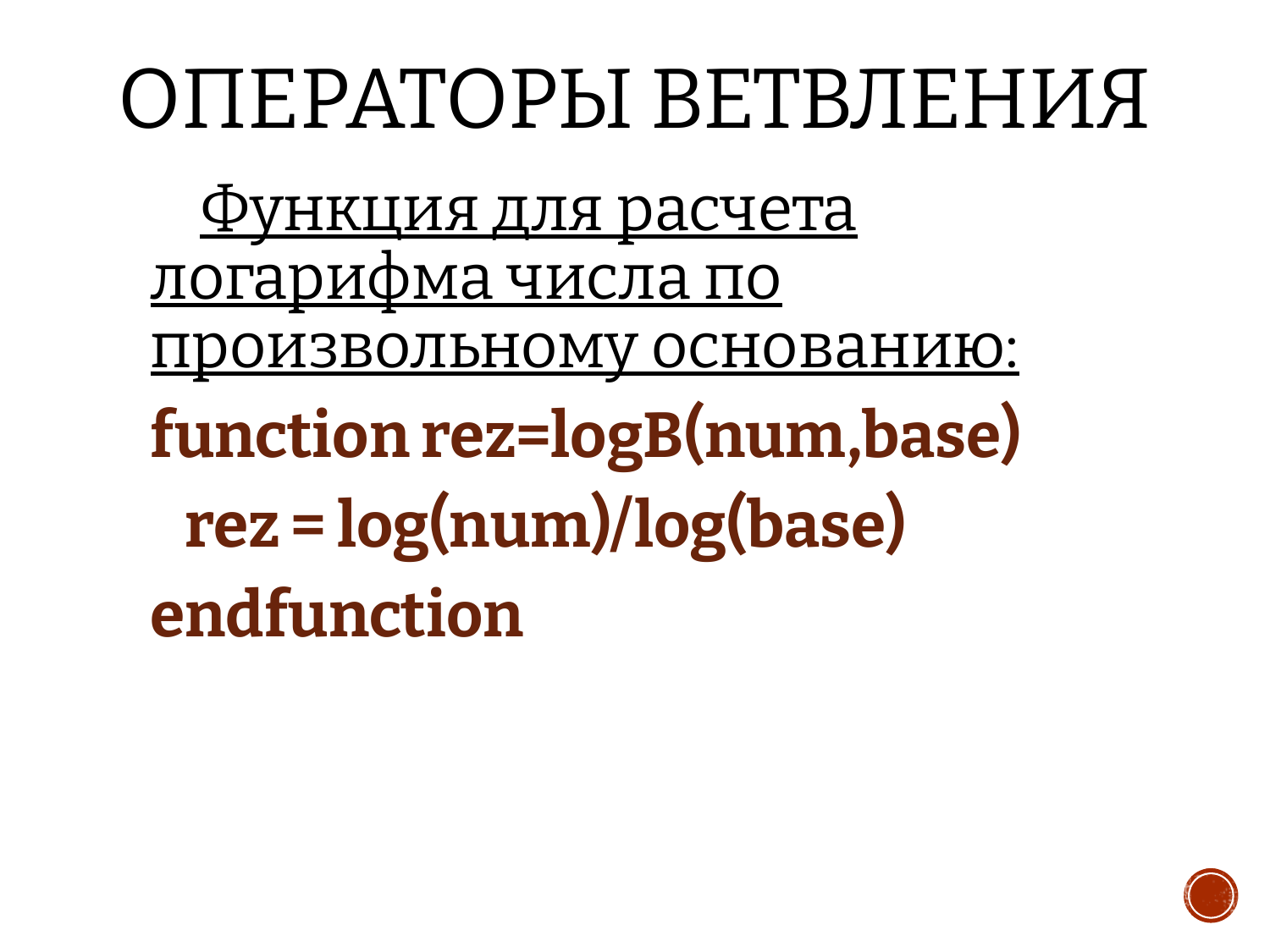

# Операторы ветвления
Функция для расчета логарифма числа по произвольному основанию:
function rez=logB(num,base)
   rez = log(num)/log(base)
endfunction